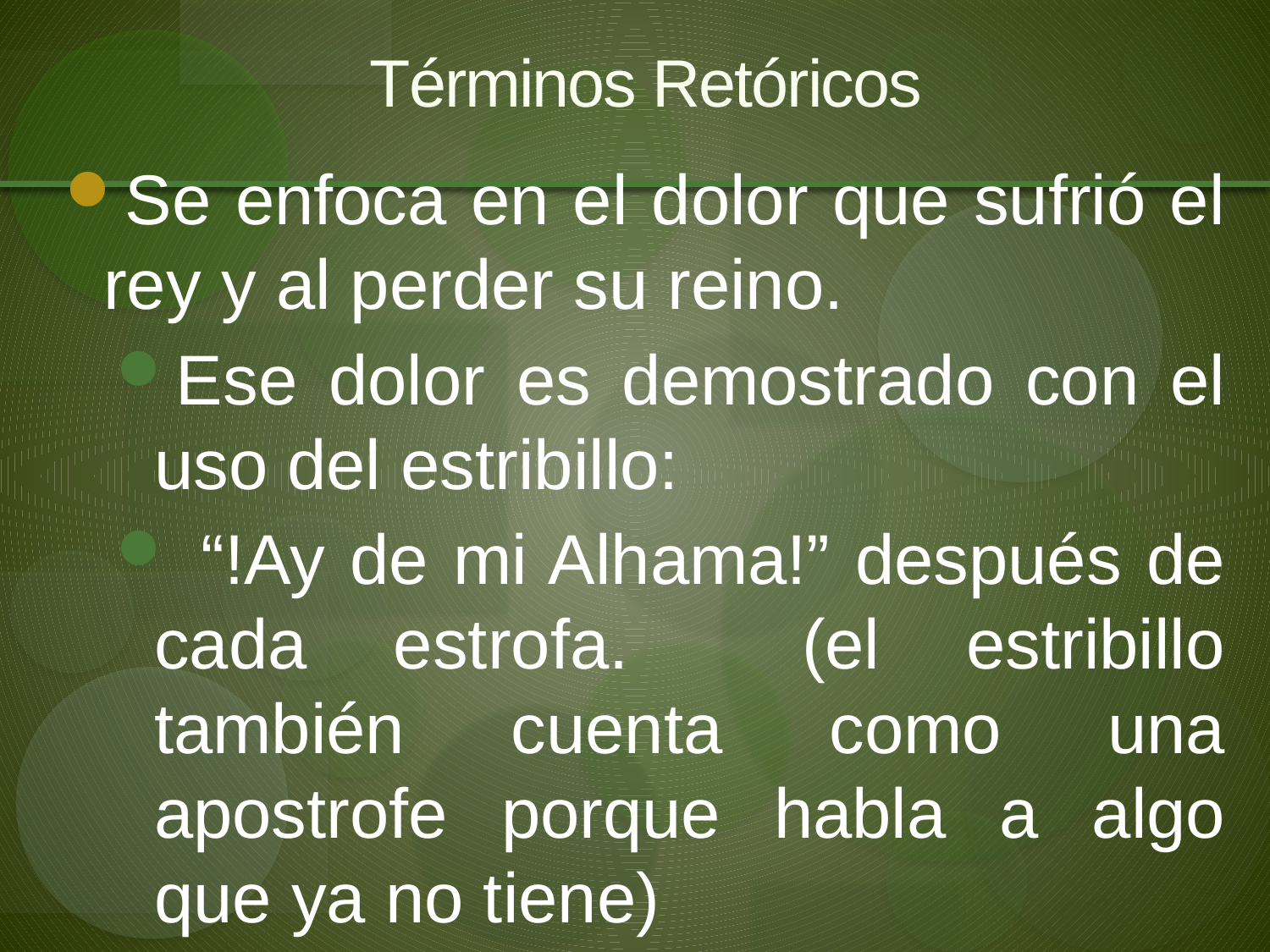

# Términos Retóricos
Se enfoca en el dolor que sufrió el rey y al perder su reino.
Ese dolor es demostrado con el uso del estribillo:
 “!Ay de mi Alhama!” después de cada estrofa.  (el estribillo también cuenta como una apostrofe porque habla a algo que ya no tiene)